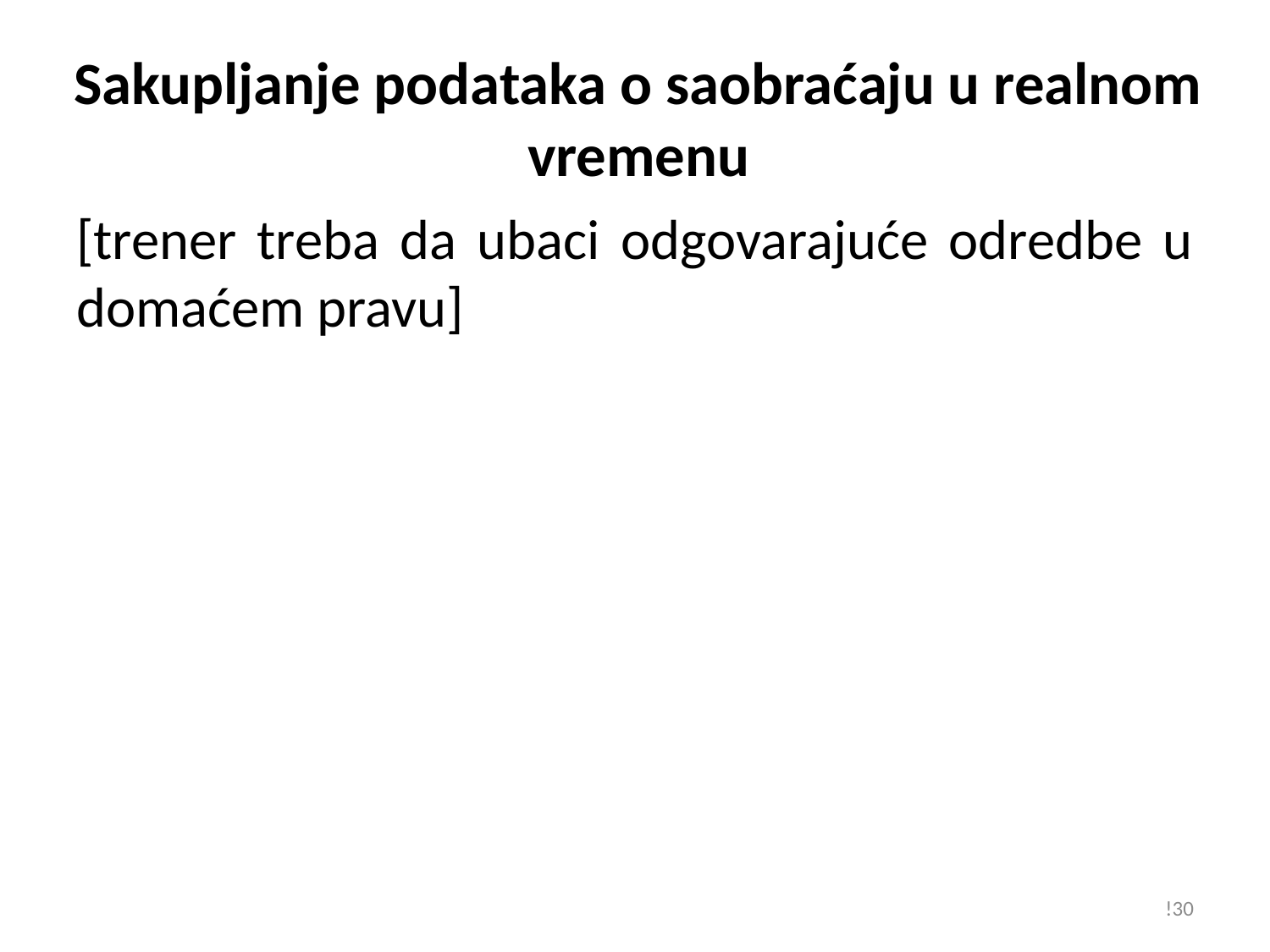

# Sakupljanje podataka o saobraćaju u realnom vremenu
[trener treba da ubaci odgovarajuće odredbe u domaćem pravu]
!30